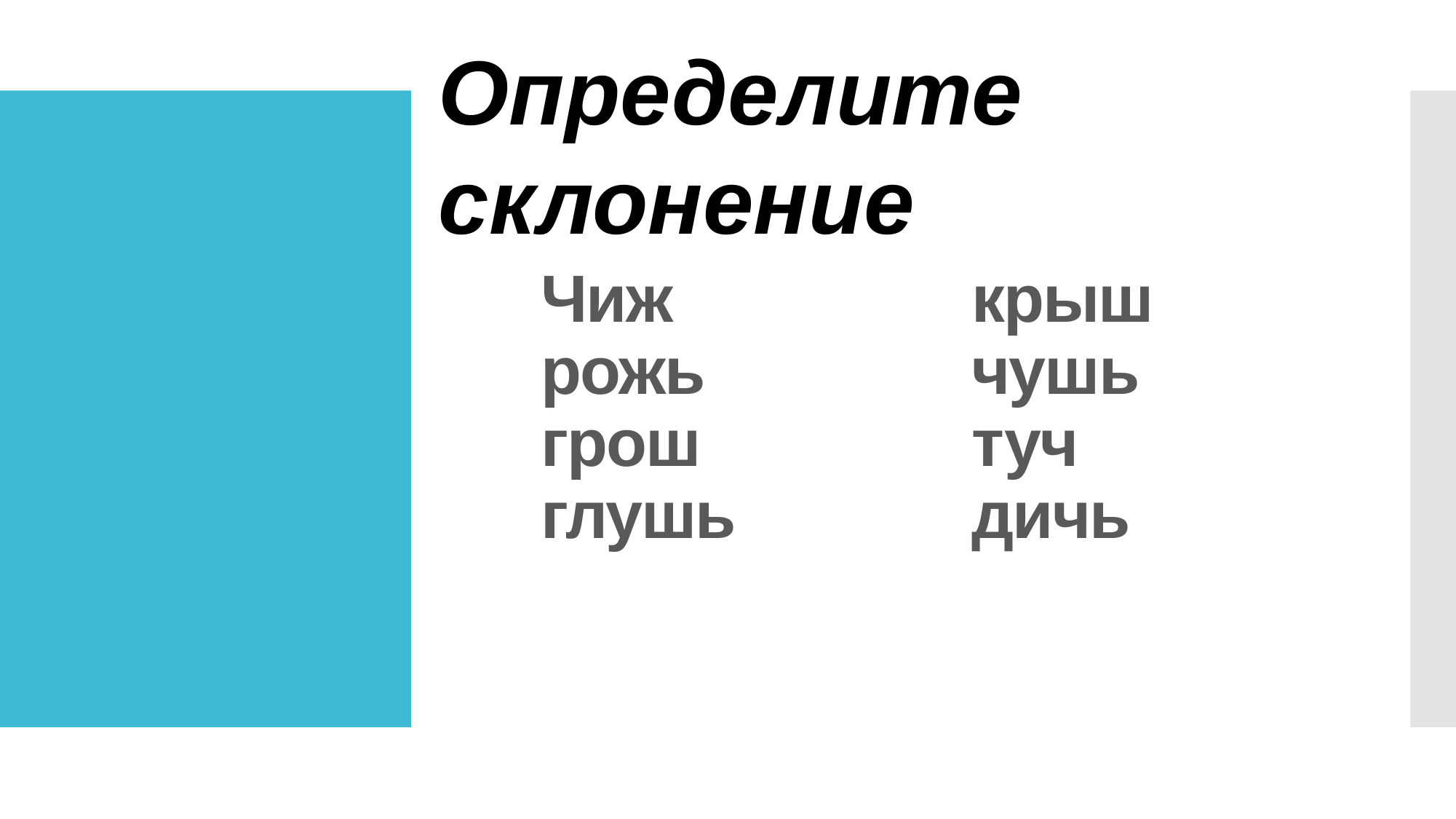

Определите склонение
# Чиж рожь грош глушь крыш чушь туч дичь